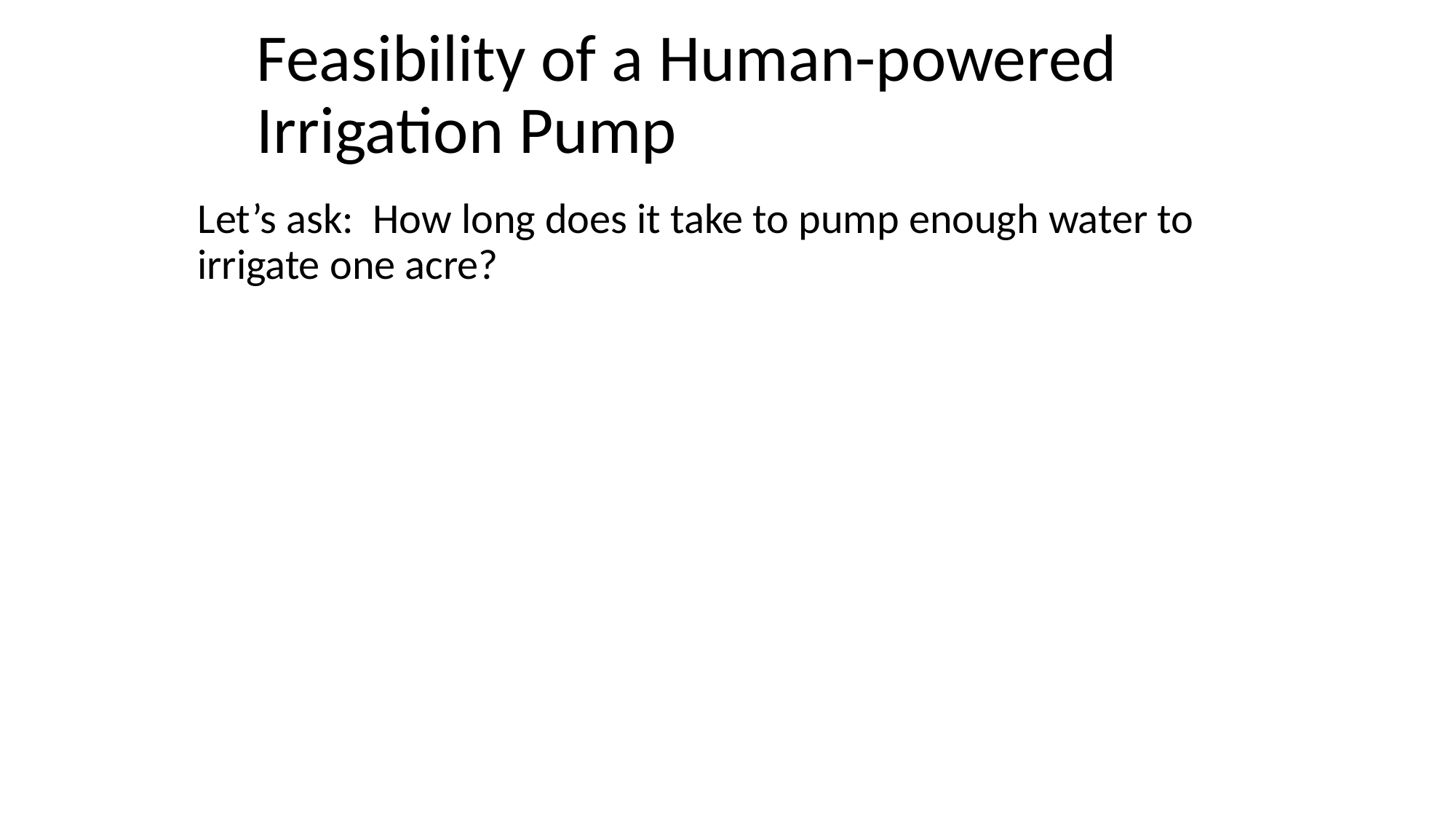

# Feasibility of a Human-powered Irrigation Pump
Let’s ask:  How long does it take to pump enough water to irrigate one acre?